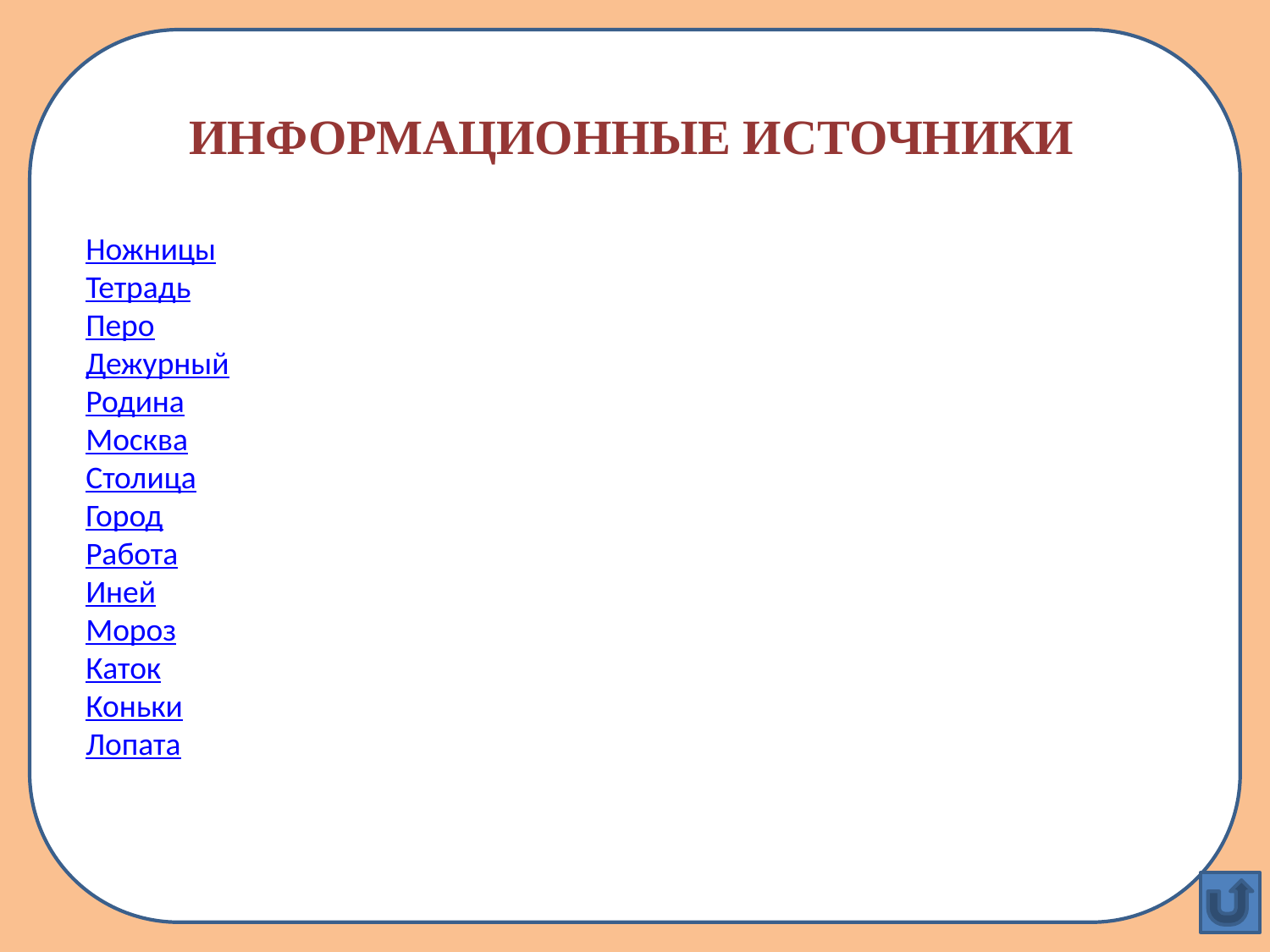

Ножницы
Тетрадь
Перо
Дежурный
Родина
Москва
Столица
Город
Работа
Иней
Мороз
Каток
Коньки
Лопата

ИНФОРМАЦИОННЫЕ ИСТОЧНИКИ